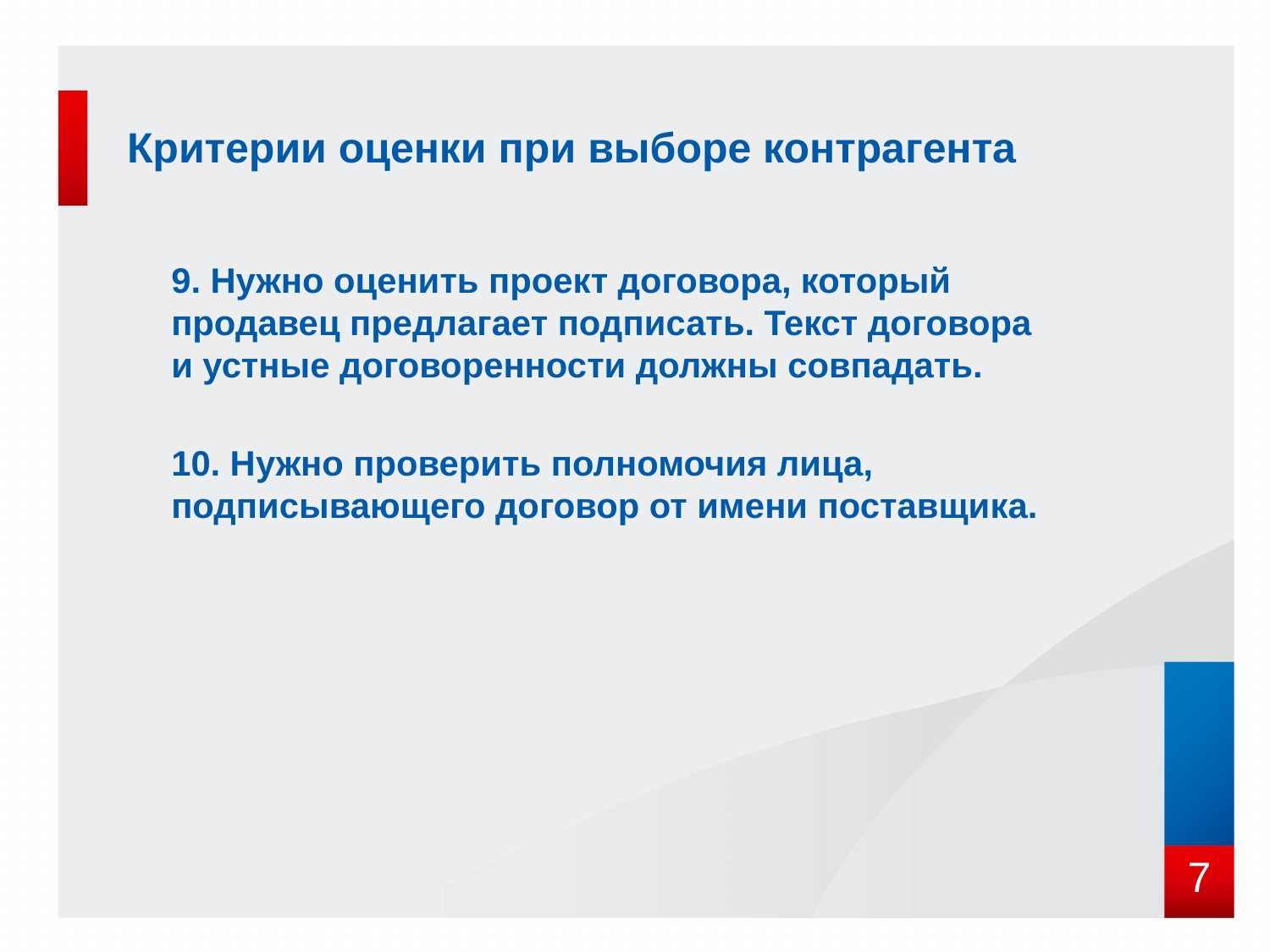

# Критерии оценки при выборе контрагента

9. Нужно оценить проект договора, который продавец предлагает подписать. Текст договора и устные договоренности должны совпадать.

10. Нужно проверить полномочия лица, подписывающего договор от имени поставщика.

7